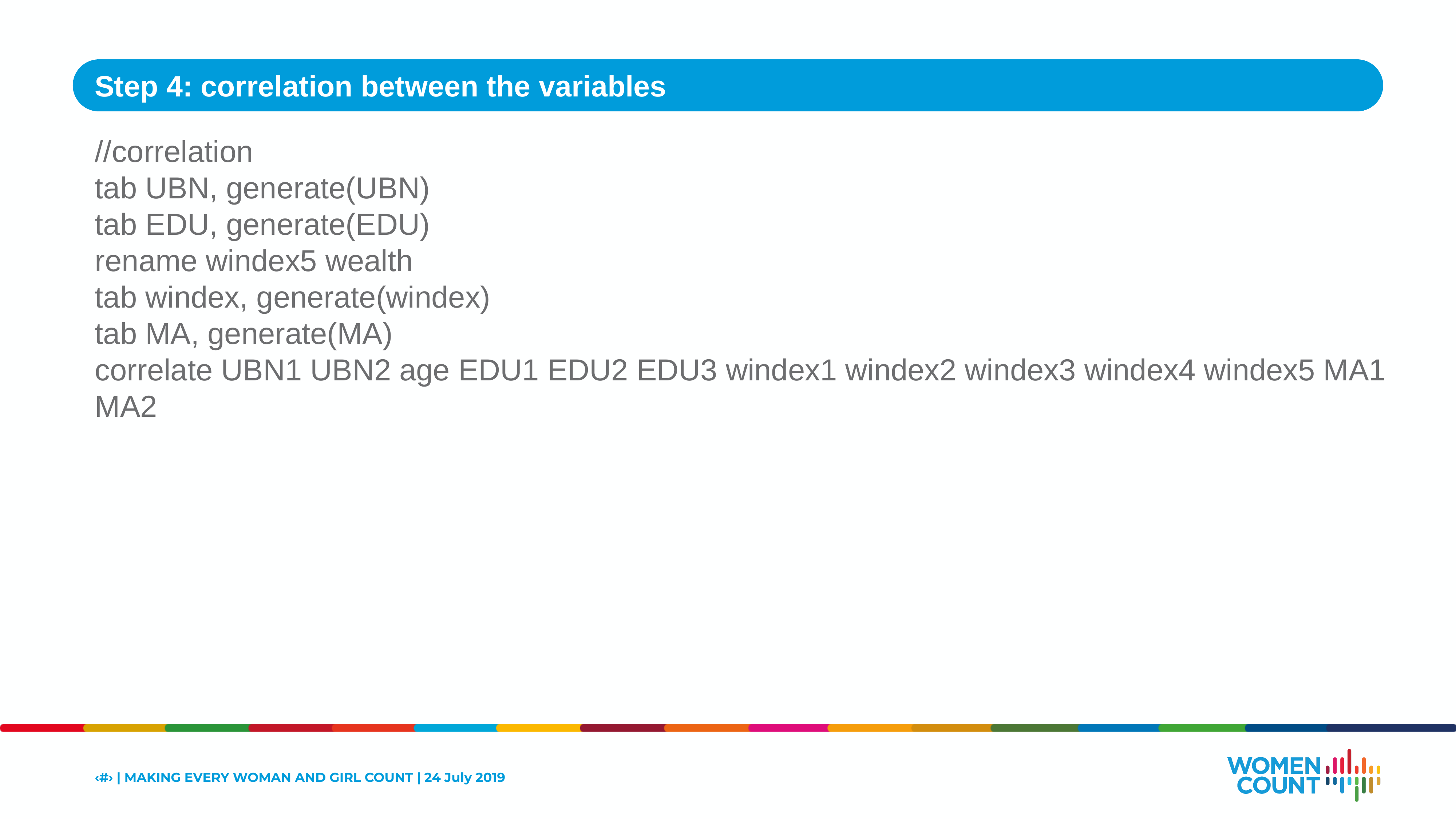

Step 4: correlation between the variables
//correlation
tab UBN, generate(UBN)
tab EDU, generate(EDU)
rename windex5 wealth
tab windex, generate(windex)
tab MA, generate(MA)
correlate UBN1 UBN2 age EDU1 EDU2 EDU3 windex1 windex2 windex3 windex4 windex5 MA1 MA2

‹#› | MAKING EVERY WOMAN AND GIRL COUNT | 24 July 2019